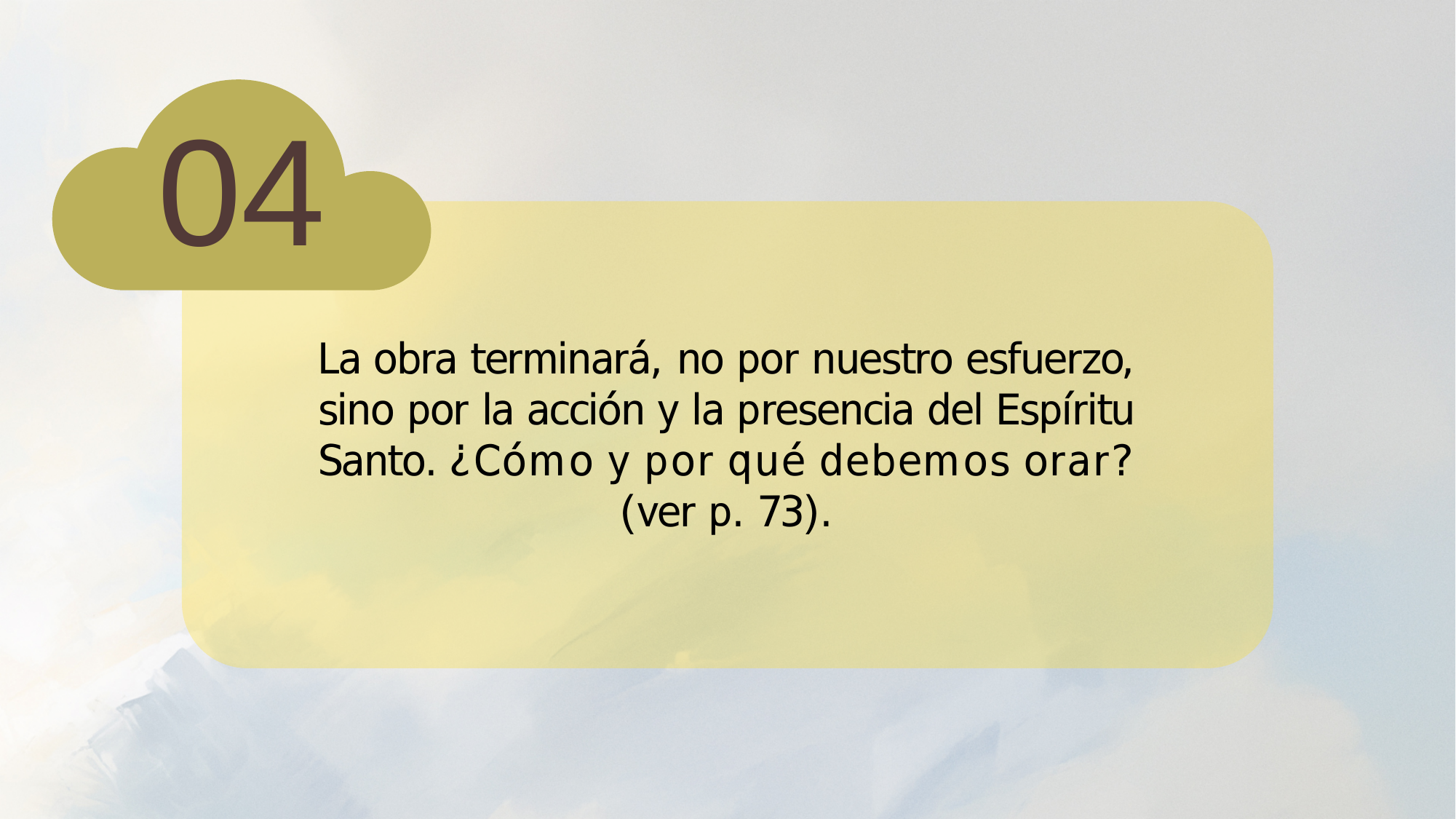

04

La obra terminará, no por nuestro esfuerzo, sino por la acción y la presencia del Espíritu Santo. ¿Cómo y por qué debemos orar? (ver p. 73).